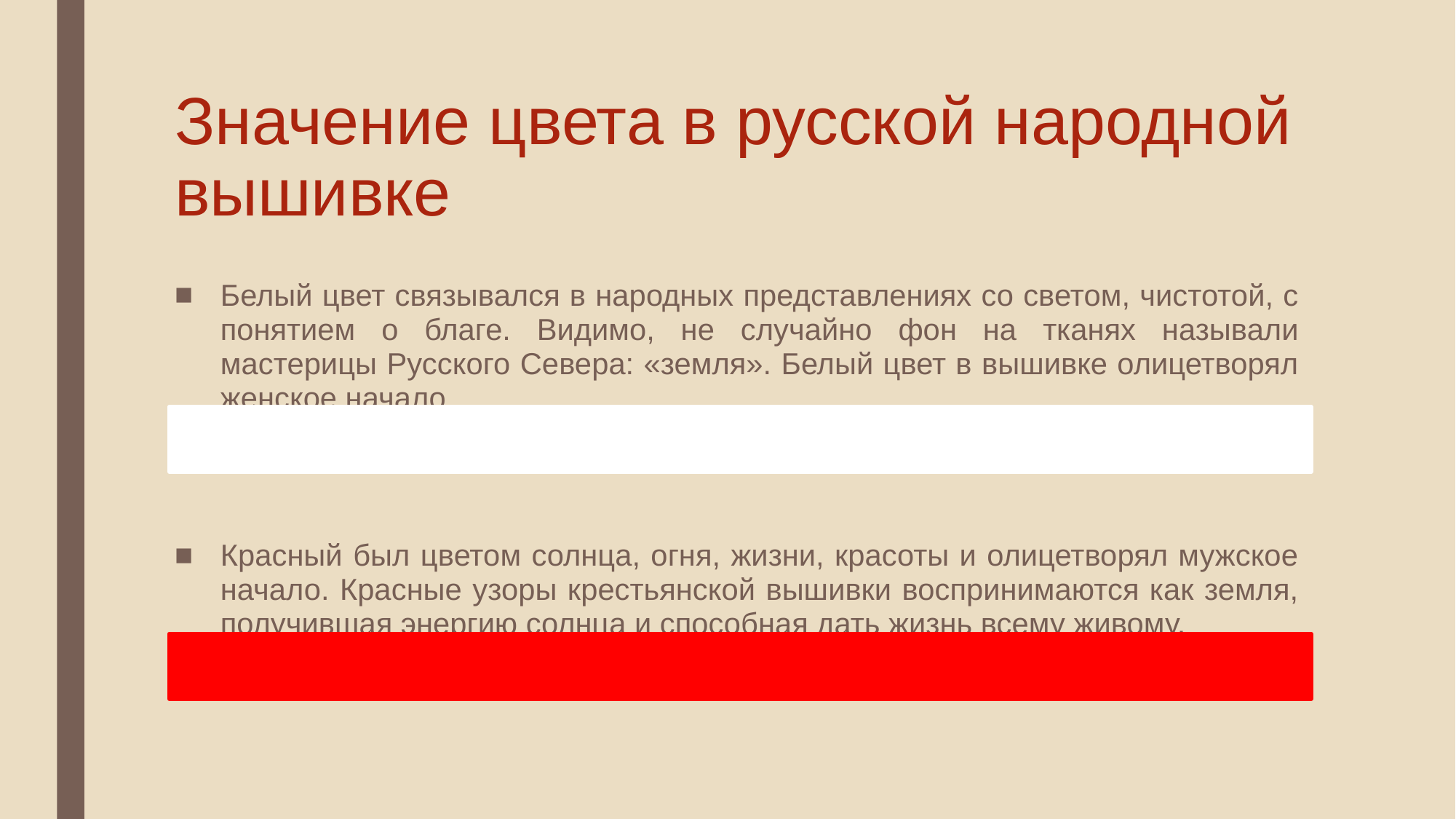

# Значение цвета в русской народной вышивке
Белый цвет связывался в народных представлениях со светом, чистотой, с понятием о благе. Видимо, не случайно фон на тканях называли мастерицы Русского Севера: «земля». Белый цвет в вышивке олицетворял женское начало.

Красный был цветом солнца, огня, жизни, красоты и олицетворял мужское начало. Красные узоры крестьянской вышивки воспринимаются как земля, получившая энергию солнца и способная дать жизнь всему живому.